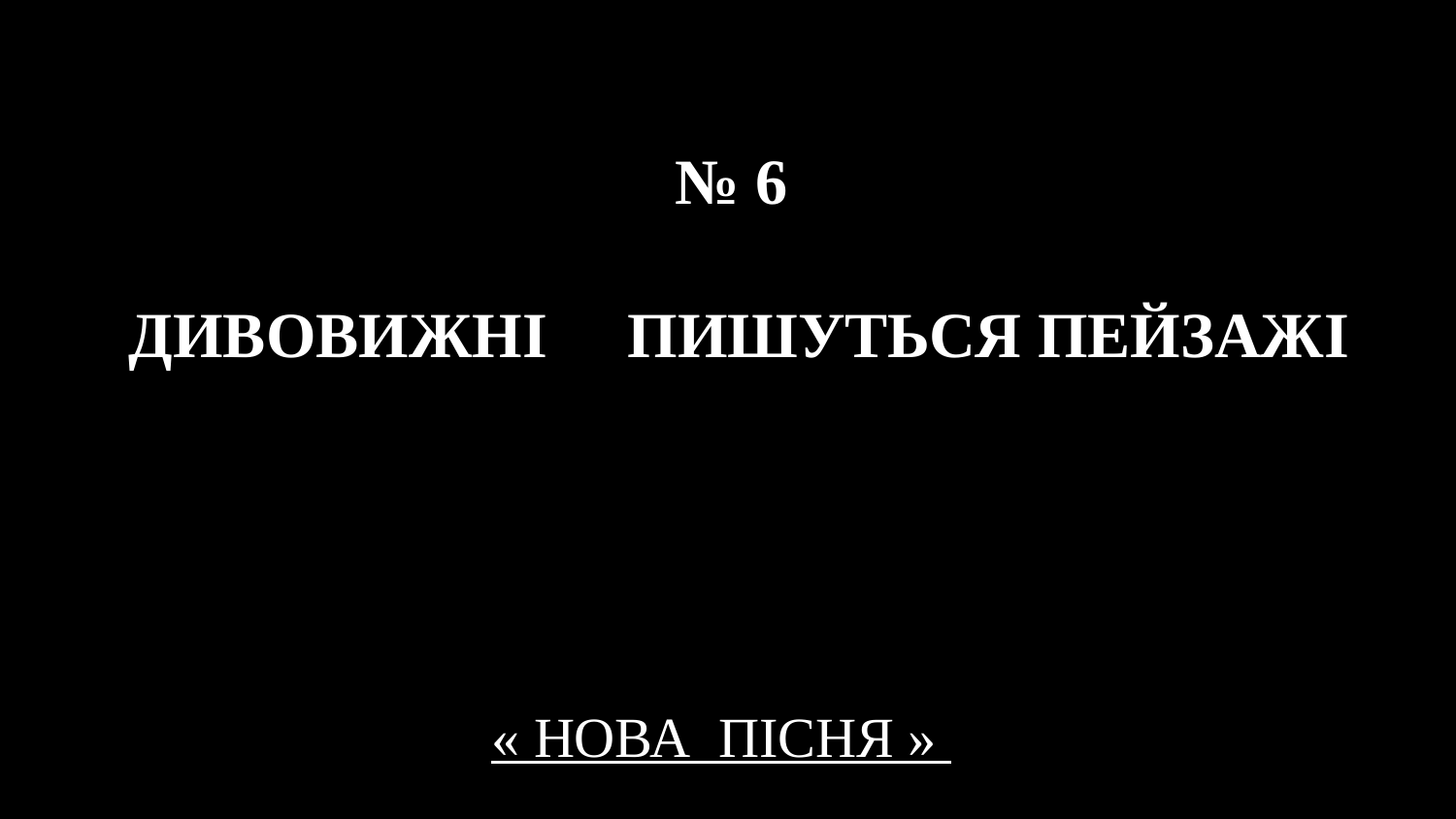

# № 6 ДИВОВИЖНІ     ПИШУТЬСЯ ПЕЙЗАЖІ
« НОВА  ПІСНЯ »